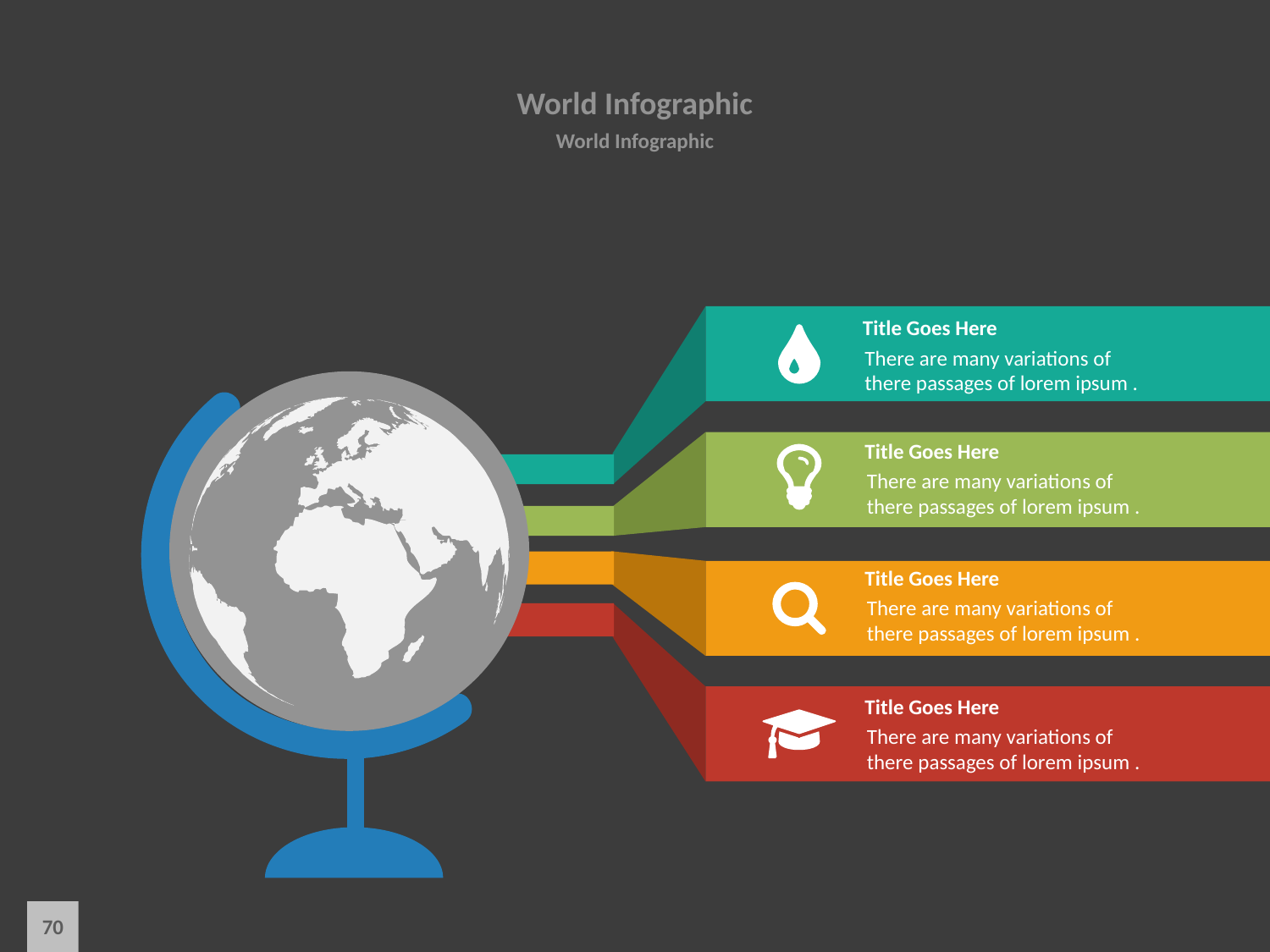

# World Infographic
World Infographic

Title Goes Here

There are many variations of there passages of lorem ipsum .

Title Goes Here

There are many variations of there passages of lorem ipsum .

Title Goes Here

There are many variations of there passages of lorem ipsum .

Title Goes Here

There are many variations of there passages of lorem ipsum .